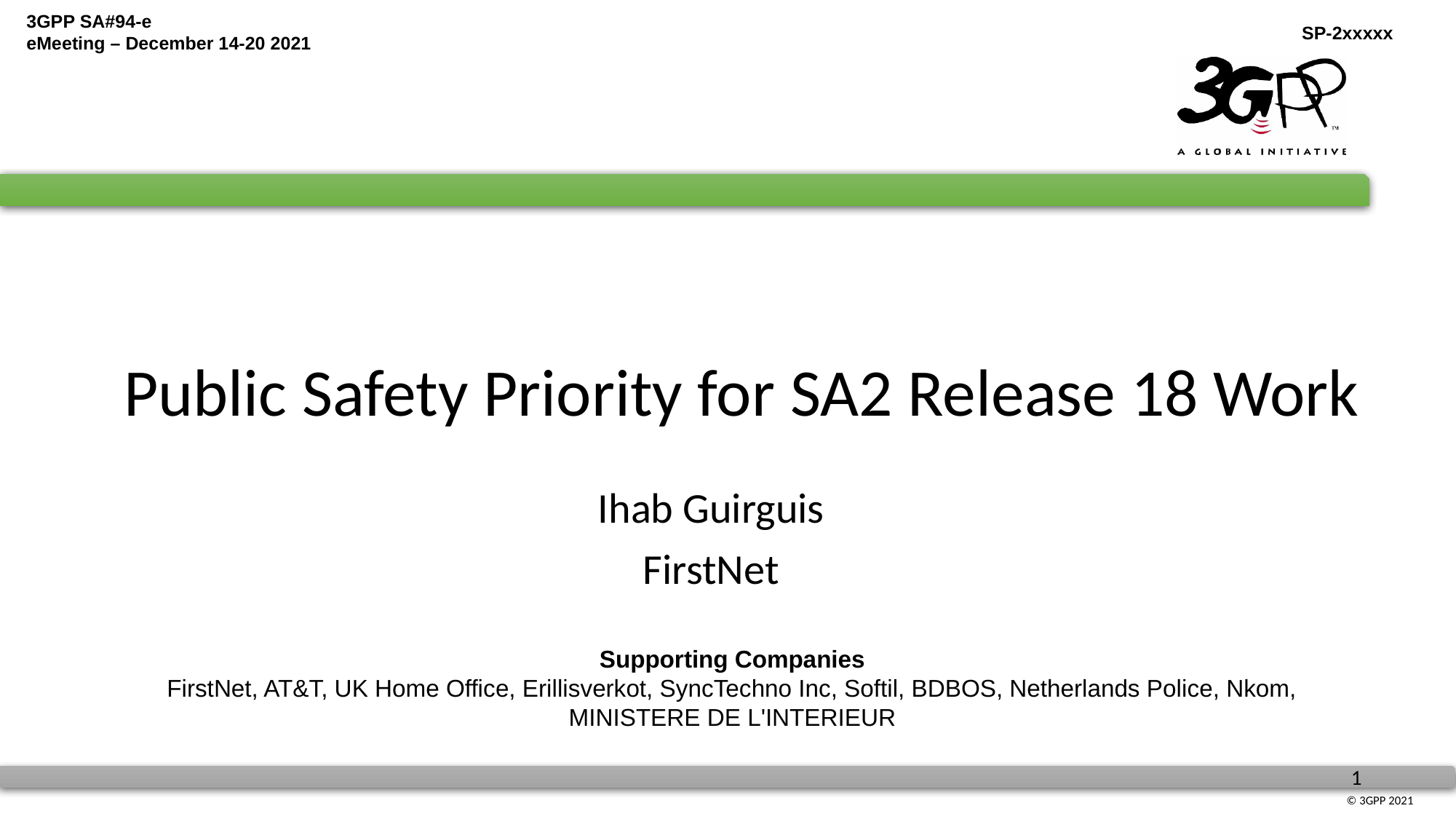

# Public Safety Priority for SA2 Release 18 Work
Ihab Guirguis
FirstNet

Supporting Companies
FirstNet, AT&T, UK Home Office, Erillisverkot, SyncTechno Inc, Softil, BDBOS, Netherlands Police, Nkom, MINISTERE DE L'INTERIEUR